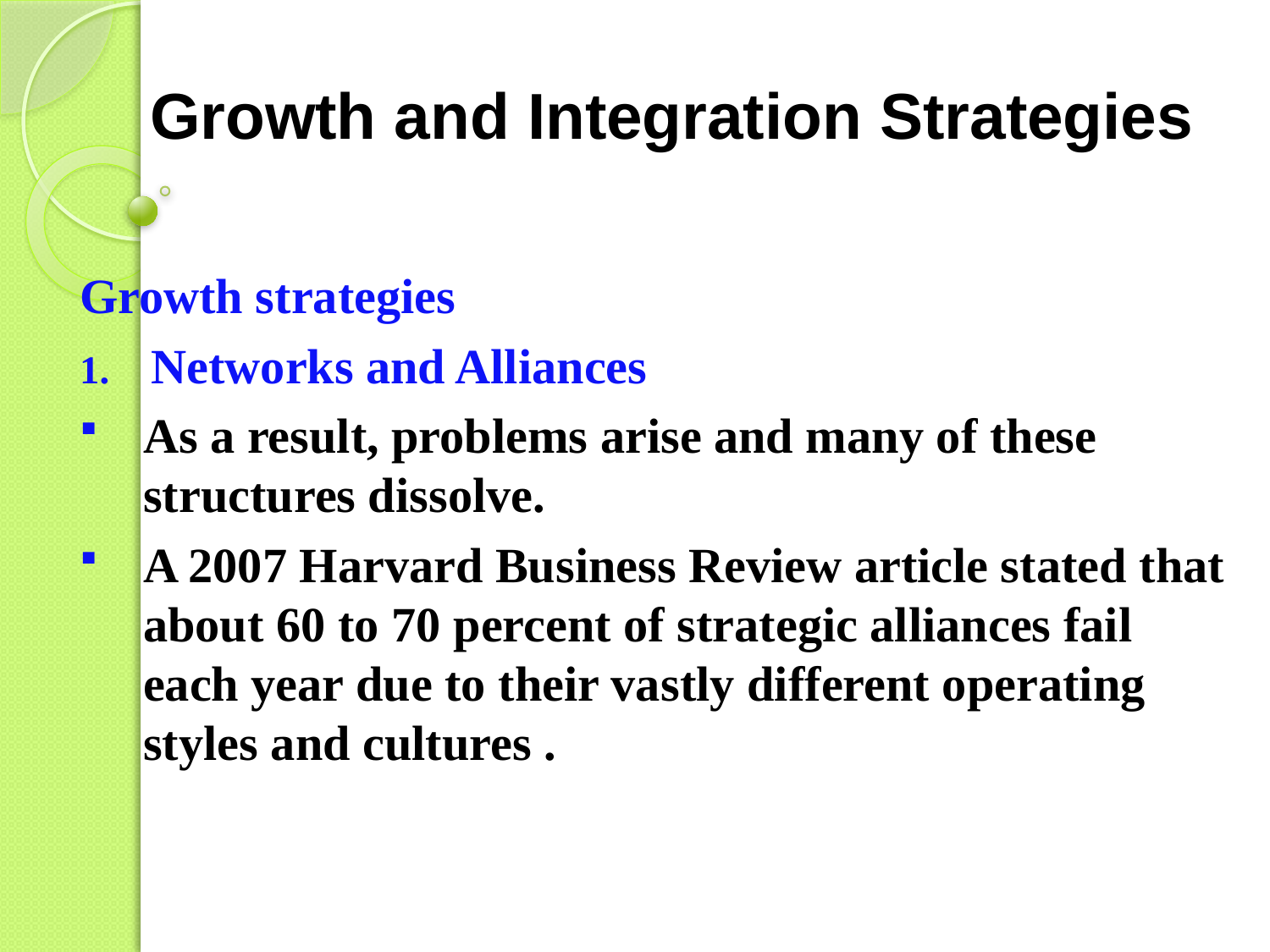

# Growth and Integration Strategies
Growth strategies
Networks and Alliances
As a result, problems arise and many of these structures dissolve.
A 2007 Harvard Business Review article stated that about 60 to 70 percent of strategic alliances fail each year due to their vastly different operating styles and cultures .